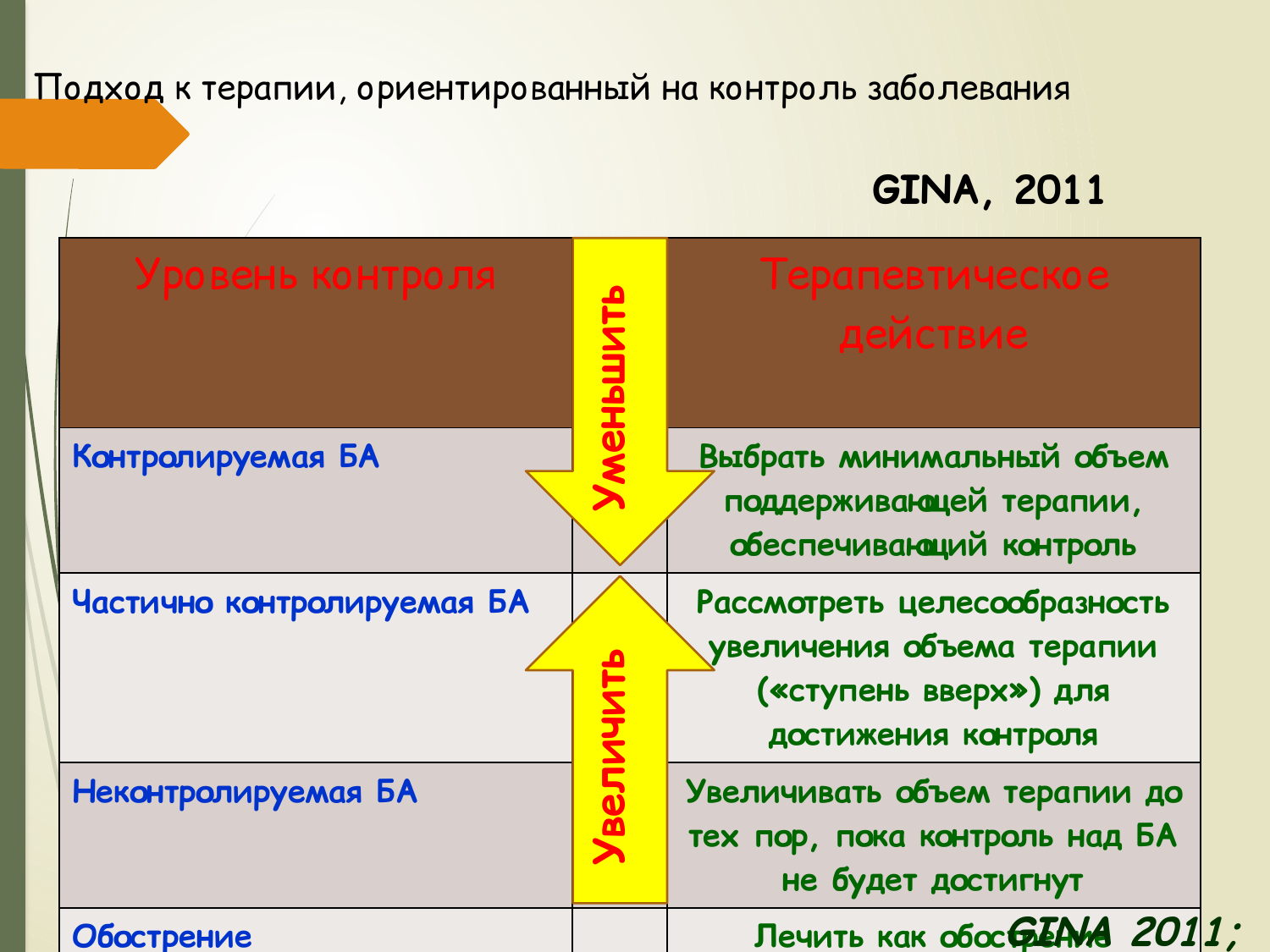

# Подход к терапии, ориентированный на контроль заболевания
GINA, 2011
| Уровень контроля |  | Терапевтическое действие |
| --- | --- | --- |
| Контролируемая БА |  | Выбрать минимальный объем поддерживающей терапии, обеспечивающий контроль |
| Частично контролируемая БА |  | Рассмотреть целесообразность увеличения объема терапии («ступень вверх») для достижения контроля |
| Неконтролируемая БА |  | Увеличивать объем терапии до тех пор, пока контроль над БА не будет достигнут |
| Обострение |  | Лечить как обострение |

Уменьшить

Увеличить
GINA 2011;